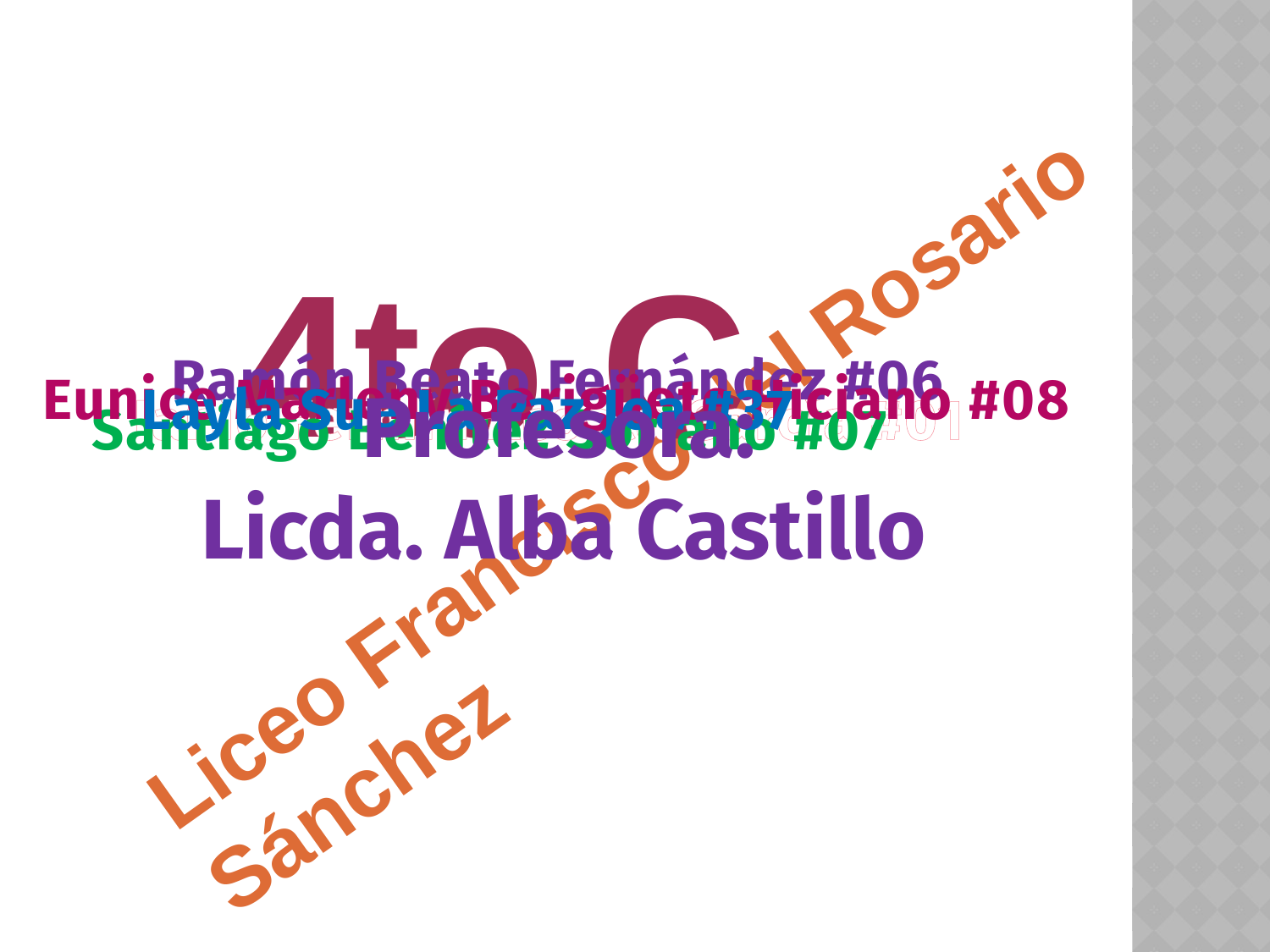

4to C
Ramón Beato Fernández #06
Eunice Marleny Berigüete Hiciano #08
Layla Sue La Paz Joa #37
        Profesora:
Licda. Alba Castillo
Janio Fermín Acosta García #01
Santiago Benítez Soriano #07
Liceo Francisco del Rosario Sánchez